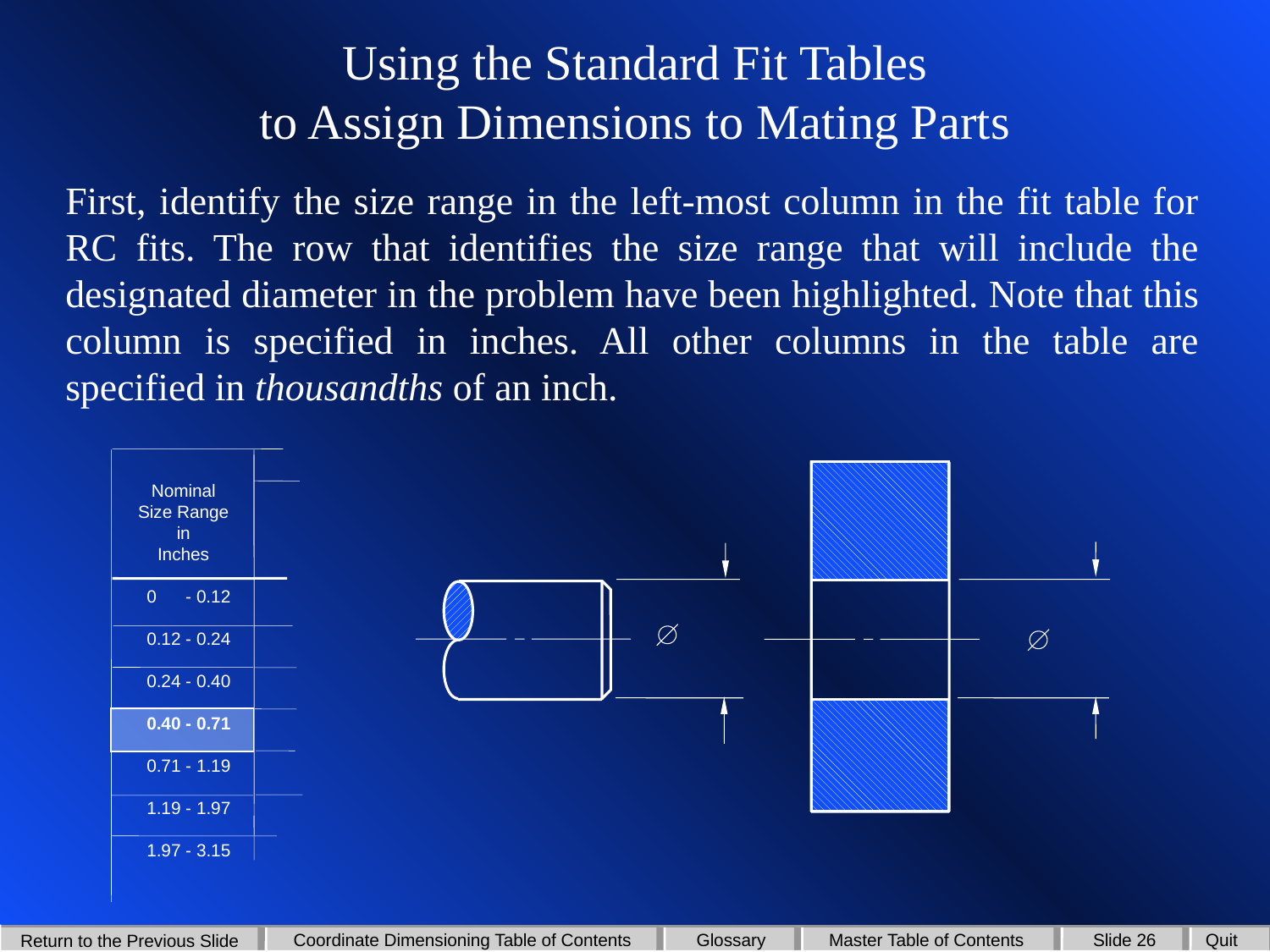

# Using the Standard Fit Tables to Assign Dimensions to Mating Parts
First, identify the size range in the left-most column in the fit table for RC fits. The row that identifies the size range that will include the designated diameter in the problem have been highlighted. Note that this column is specified in inches. All other columns in the table are specified in thousandths of an inch.

Nominal
Size Range
in
Inches

0      - 0.12

0.12 - 0.24

0.24 - 0.40

0.40 - 0.71

0.71 - 1.19

1.19 - 1.97

1.97 - 3.15